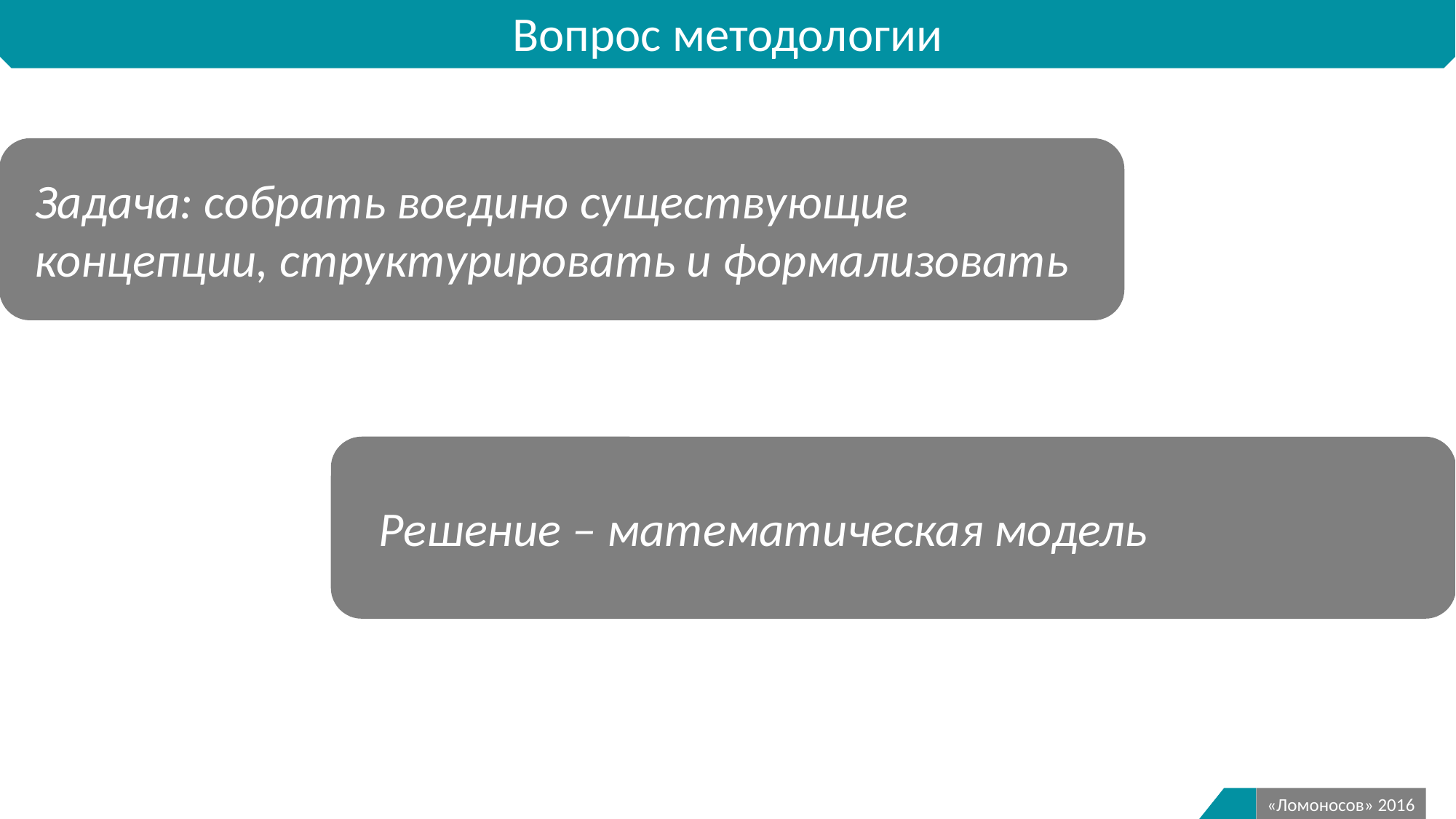

Вопрос методологии

Задача: собрать воедино существующие концепции, структурировать и формализовать

Решение – математическая модель

4
«Ломоносов» 2016